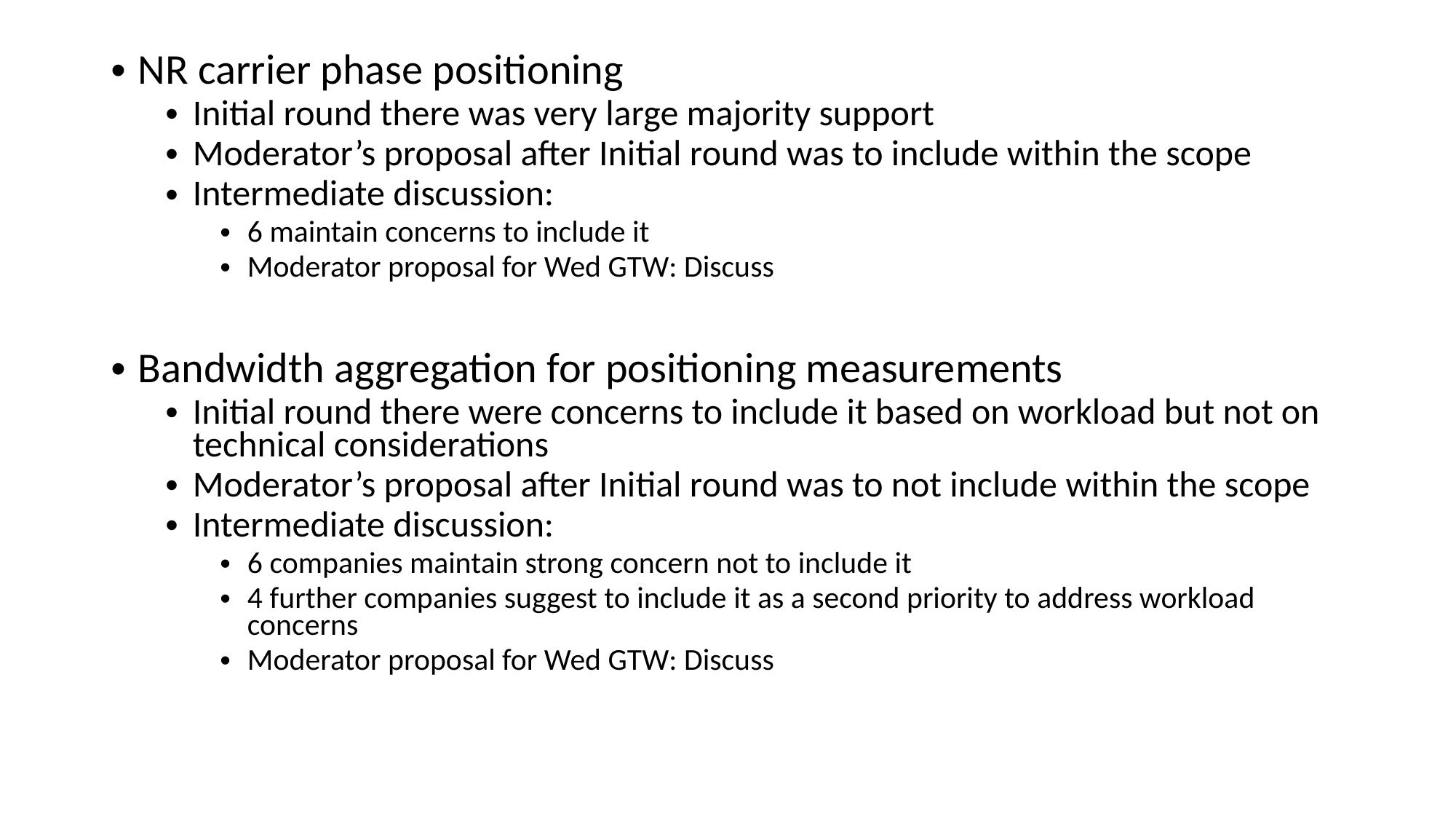

NR carrier phase positioning
Initial round there was very large majority support
Moderator’s proposal after Initial round was to include within the scope
Intermediate discussion:
6 maintain concerns to include it
Moderator proposal for Wed GTW: Discuss

Bandwidth aggregation for positioning measurements
Initial round there were concerns to include it based on workload but not on technical considerations
Moderator’s proposal after Initial round was to not include within the scope
Intermediate discussion:
6 companies maintain strong concern not to include it
4 further companies suggest to include it as a second priority to address workload concerns
Moderator proposal for Wed GTW: Discuss